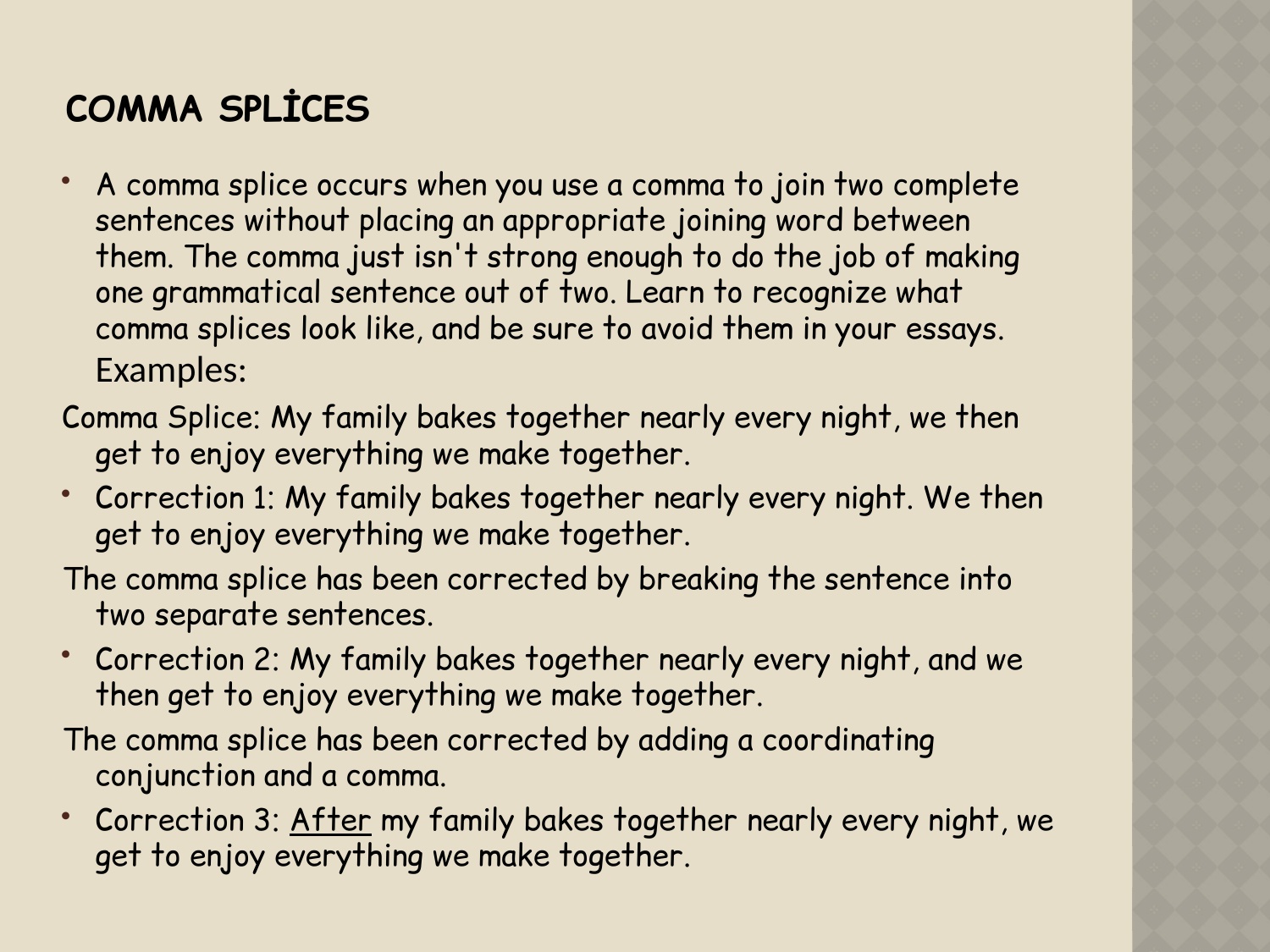

# Comma Splices
A comma splice occurs when you use a comma to join two complete sentences without placing an appropriate joining word between them. The comma just isn't strong enough to do the job of making one grammatical sentence out of two. Learn to recognize what comma splices look like, and be sure to avoid them in your essays.
Examples:
Comma Splice: My family bakes together nearly every night, we then get to enjoy everything we make together.
Correction 1: My family bakes together nearly every night. We then get to enjoy everything we make together.
The comma splice has been corrected by breaking the sentence into two separate sentences.
Correction 2: My family bakes together nearly every night, and we then get to enjoy everything we make together.
The comma splice has been corrected by adding a coordinating conjunction and a comma.
Correction 3: After my family bakes together nearly every night, we get to enjoy everything we make together.